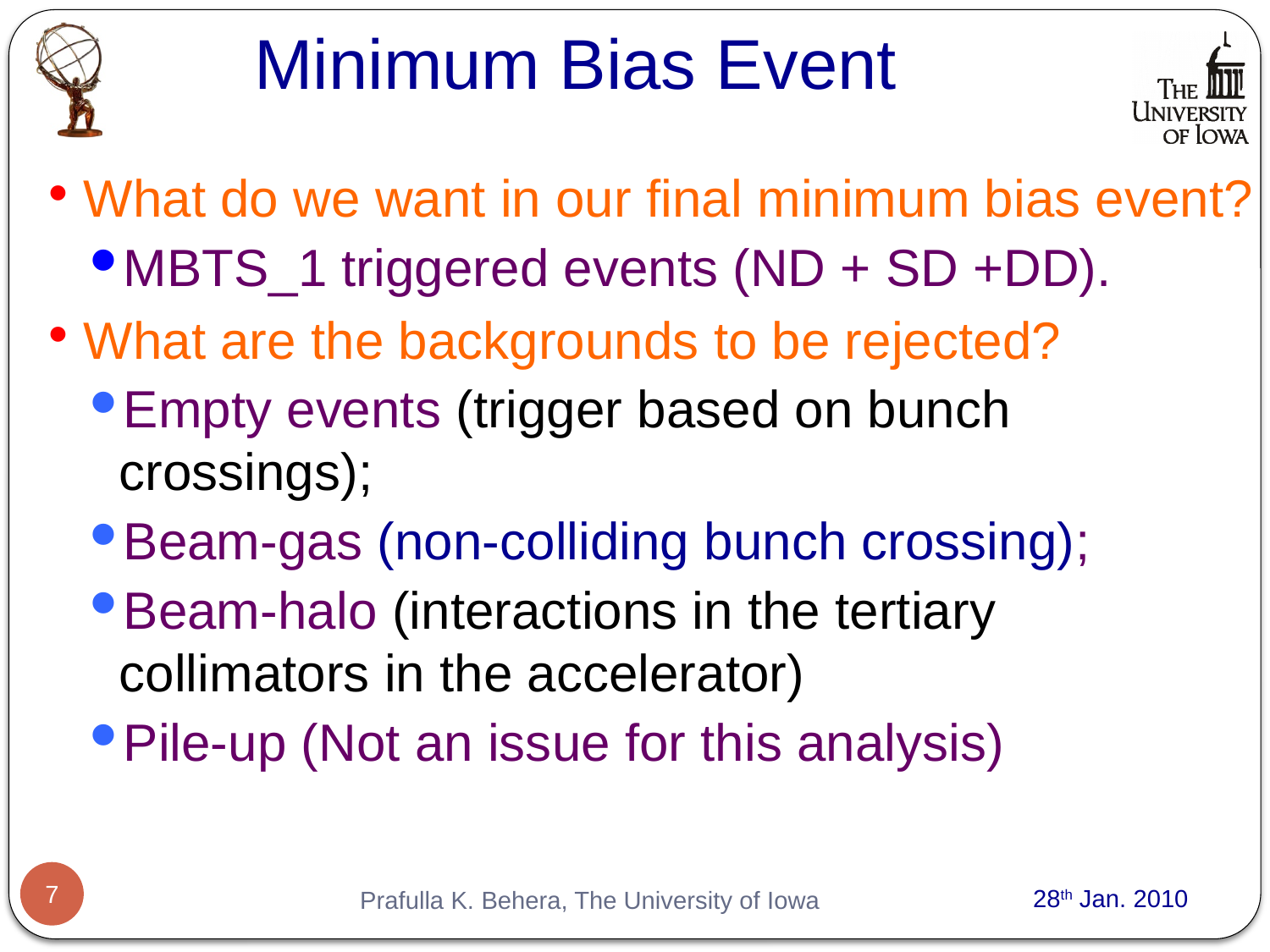

# Minimum Bias Event
What do we want in our final minimum bias event?
MBTS_1 triggered events (ND + SD +DD).
What are the backgrounds to be rejected?
Empty events (trigger based on bunch crossings);
Beam-gas (non-colliding bunch crossing);
Beam-halo (interactions in the tertiary collimators in the accelerator)
Pile-up (Not an issue for this analysis)

7
28th Jan. 2010
Prafulla K. Behera, The University of Iowa